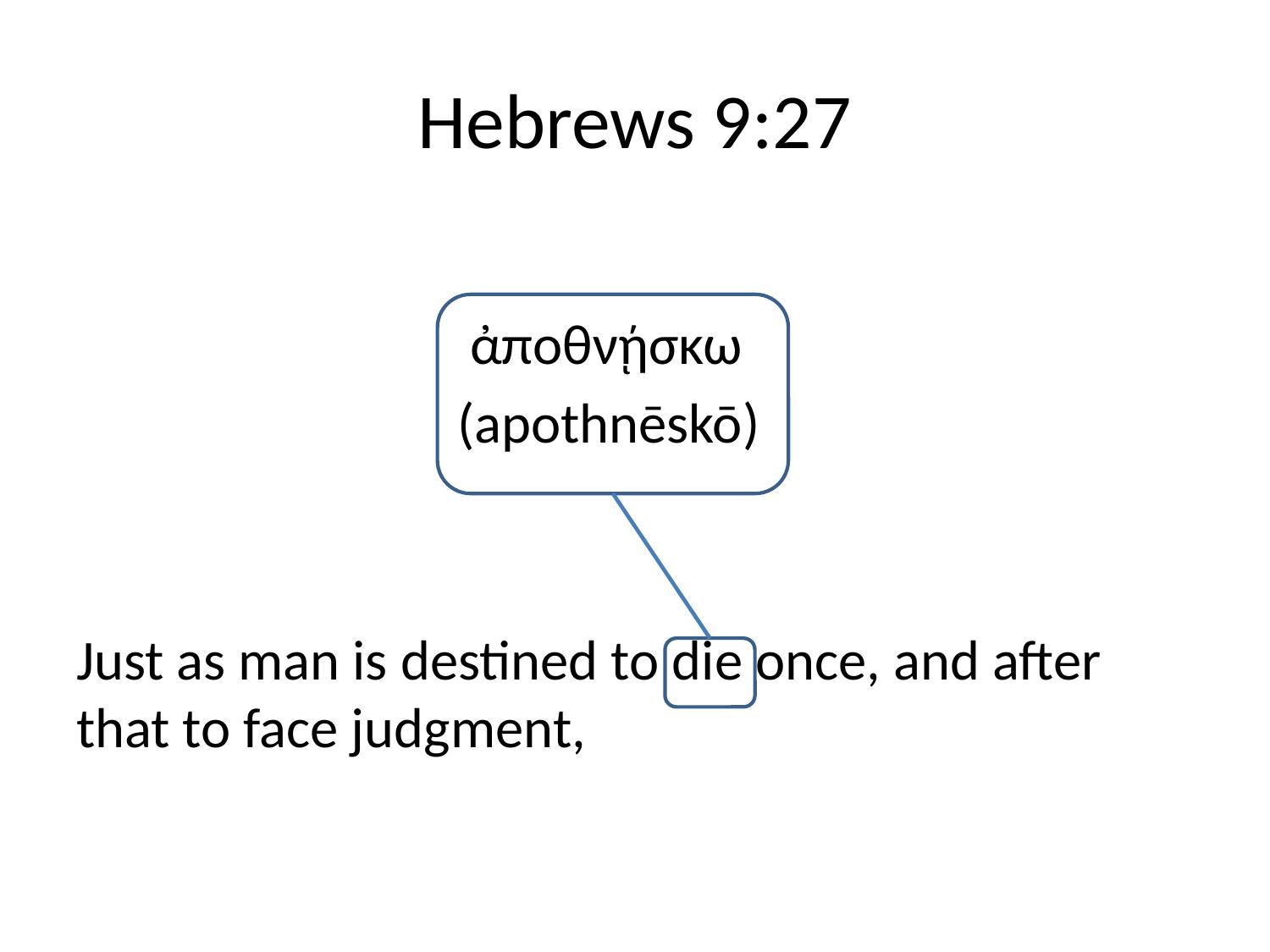

# Hebrews 9:27

			 ἀποθνῄσκω
			(apothnēskō)

Just as man is destined to die once, and after that to face judgment,